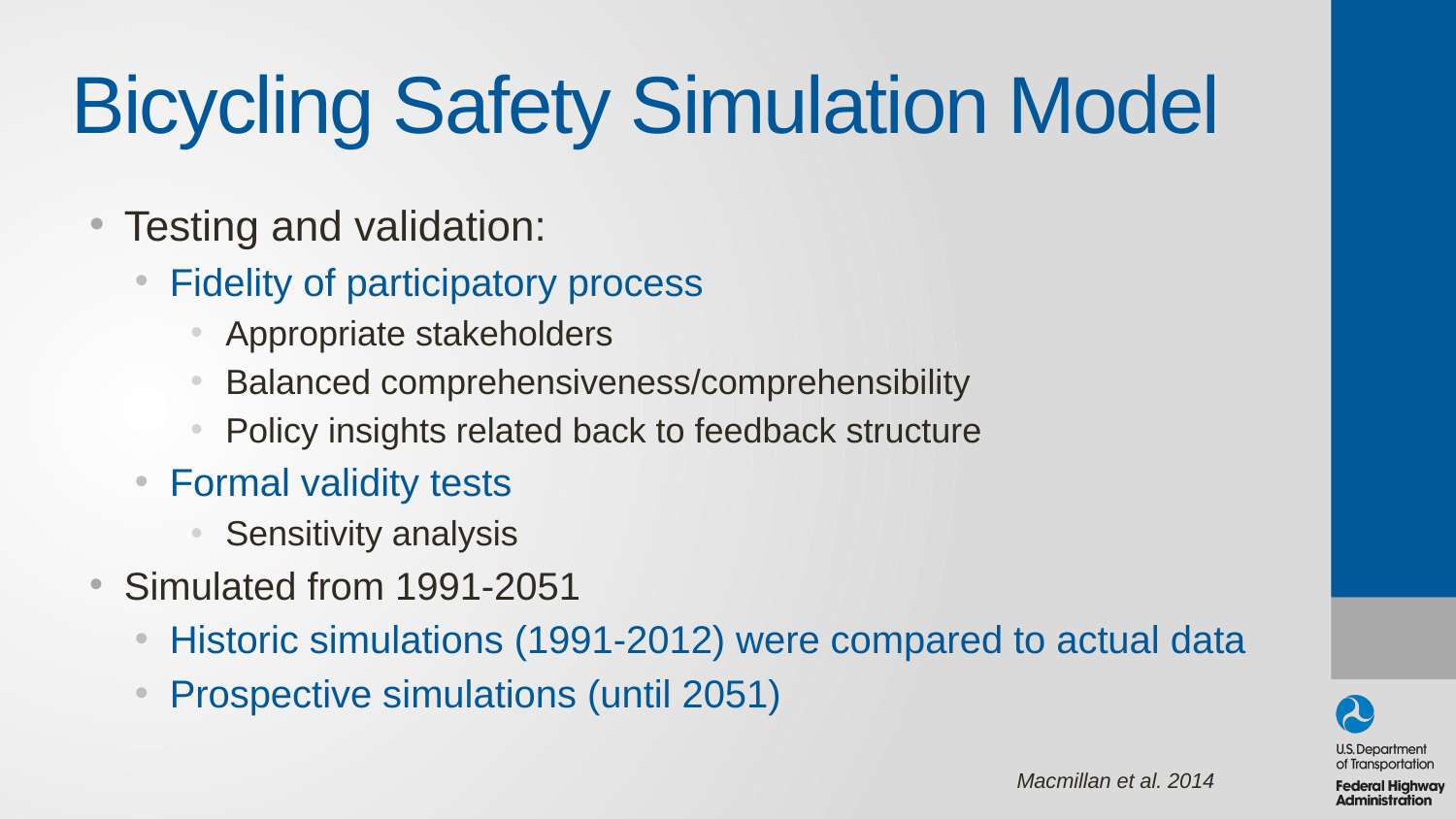

# Bicycling Safety Simulation Model
Testing and validation:
Fidelity of participatory process
Appropriate stakeholders
Balanced comprehensiveness/comprehensibility
Policy insights related back to feedback structure
Formal validity tests
Sensitivity analysis
Simulated from 1991-2051
Historic simulations (1991-2012) were compared to actual data
Prospective simulations (until 2051)

Macmillan et al. 2014